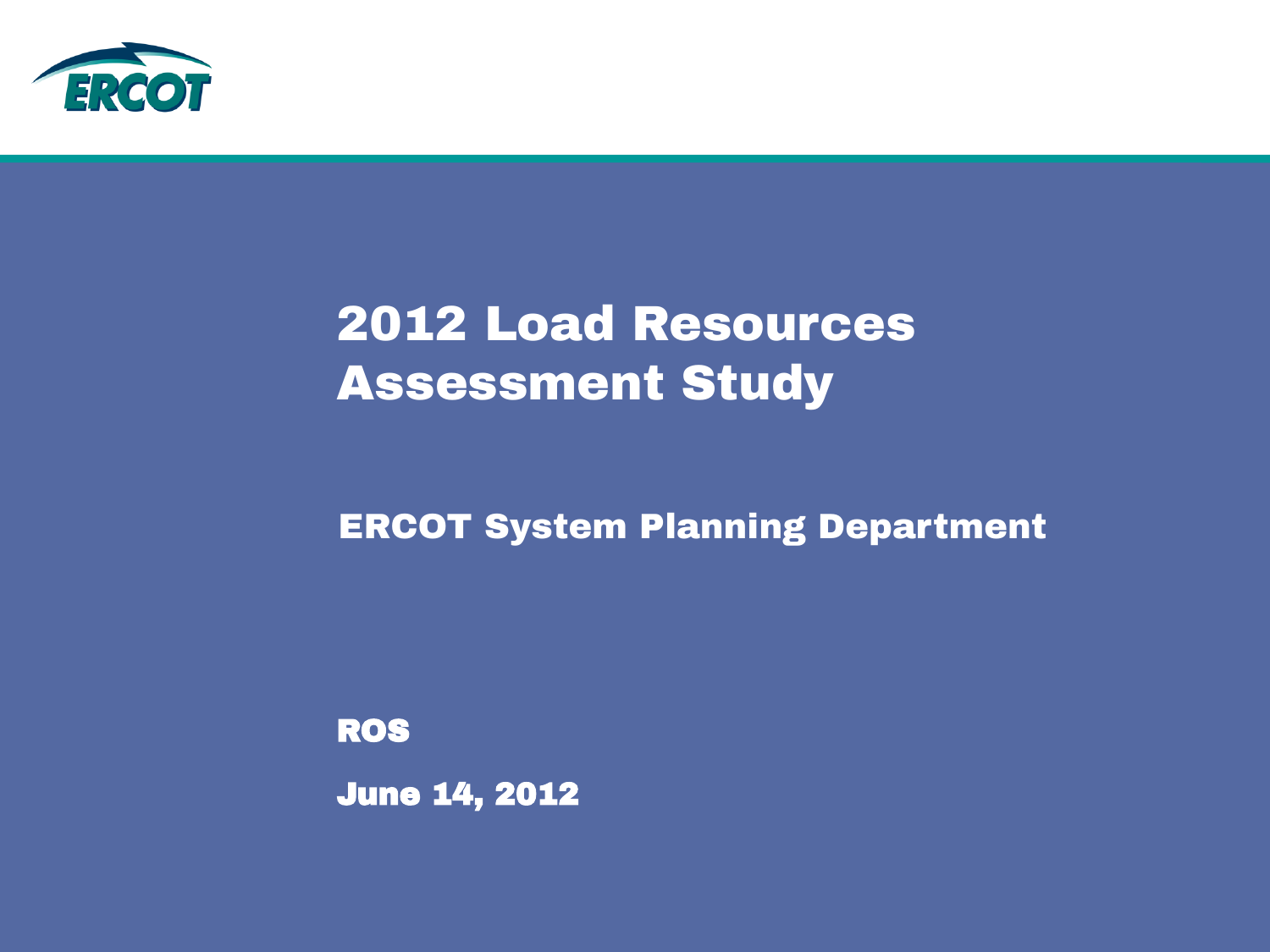

# 2012 Load Resources Assessment Study
ERCOT System Planning Department
ROS
June 14, 2012